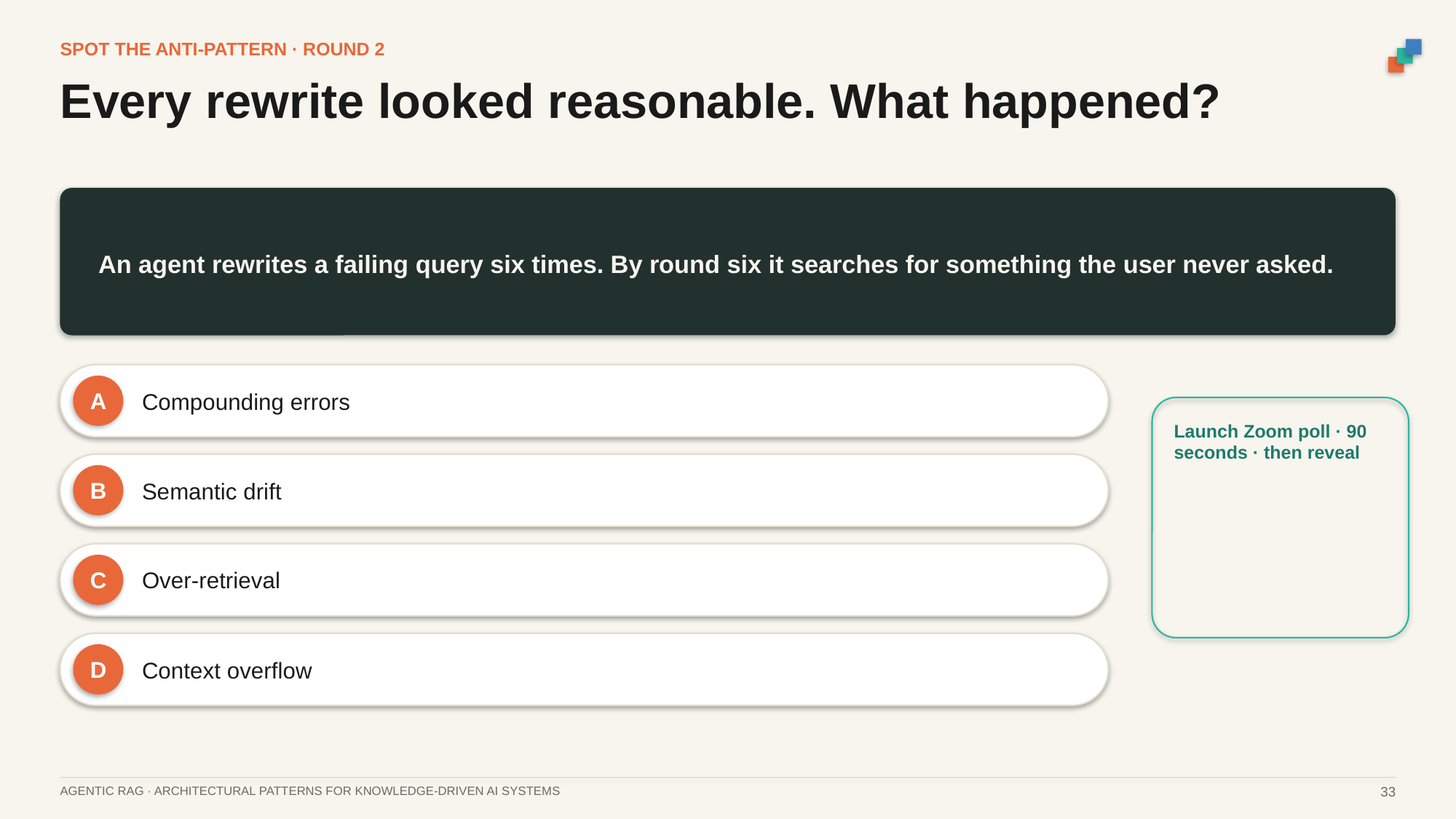

SPOT THE ANTI-PATTERN · ROUND 2

Every rewrite looked reasonable. What happened?

An agent rewrites a failing query six times. By round six it searches for something the user never asked.

Compounding errors
A

Launch Zoom poll · 90 seconds · then reveal

Semantic drift
B

Over-retrieval
C

Context overflow
D

AGENTIC RAG · ARCHITECTURAL PATTERNS FOR KNOWLEDGE-DRIVEN AI SYSTEMS
33